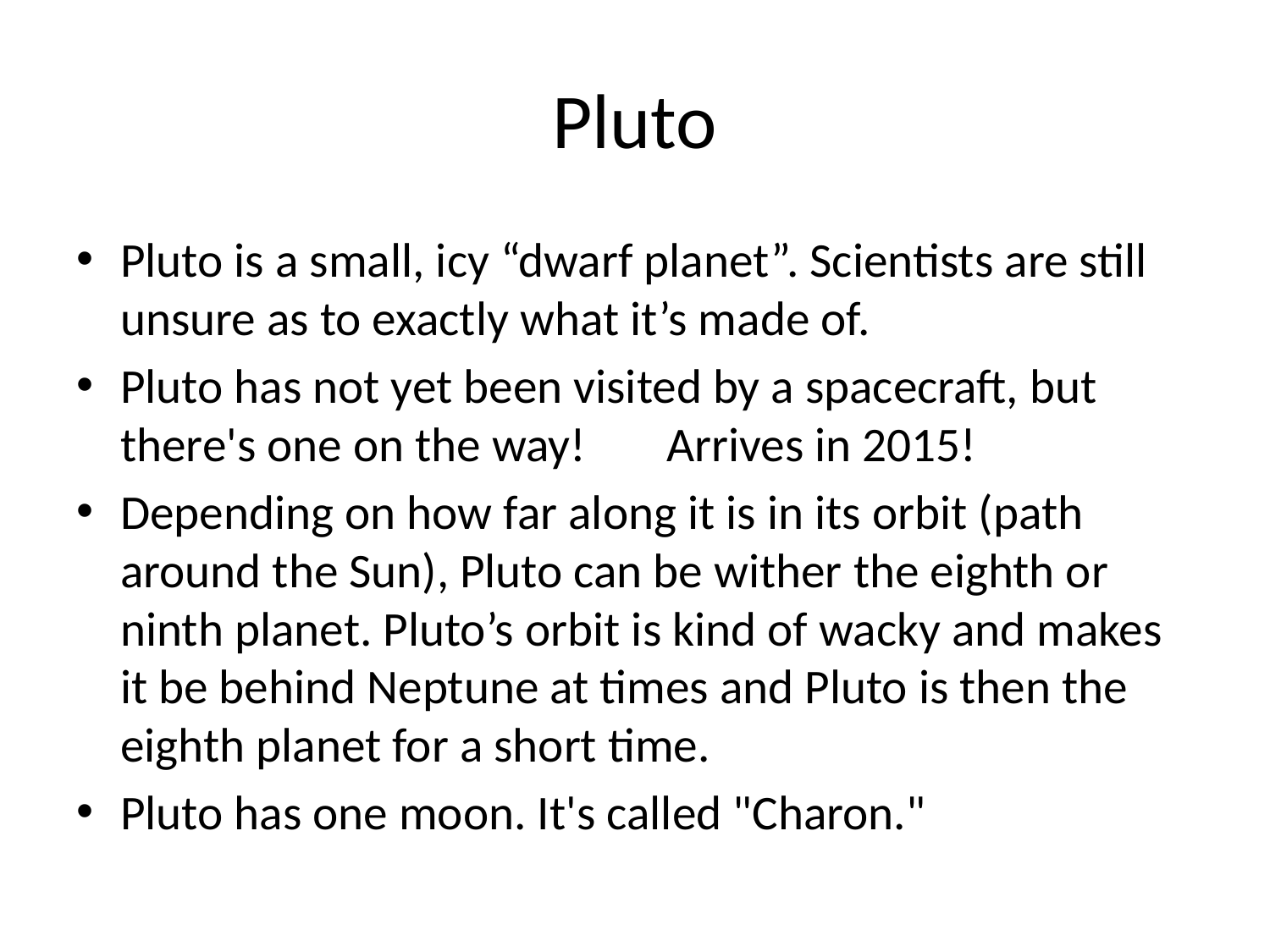

# Pluto
Pluto is a small, icy “dwarf planet”. Scientists are still unsure as to exactly what it’s made of.
Pluto has not yet been visited by a spacecraft, but there's one on the way!	Arrives in 2015!
Depending on how far along it is in its orbit (path around the Sun), Pluto can be wither the eighth or ninth planet. Pluto’s orbit is kind of wacky and makes it be behind Neptune at times and Pluto is then the eighth planet for a short time.
Pluto has one moon. It's called "Charon."